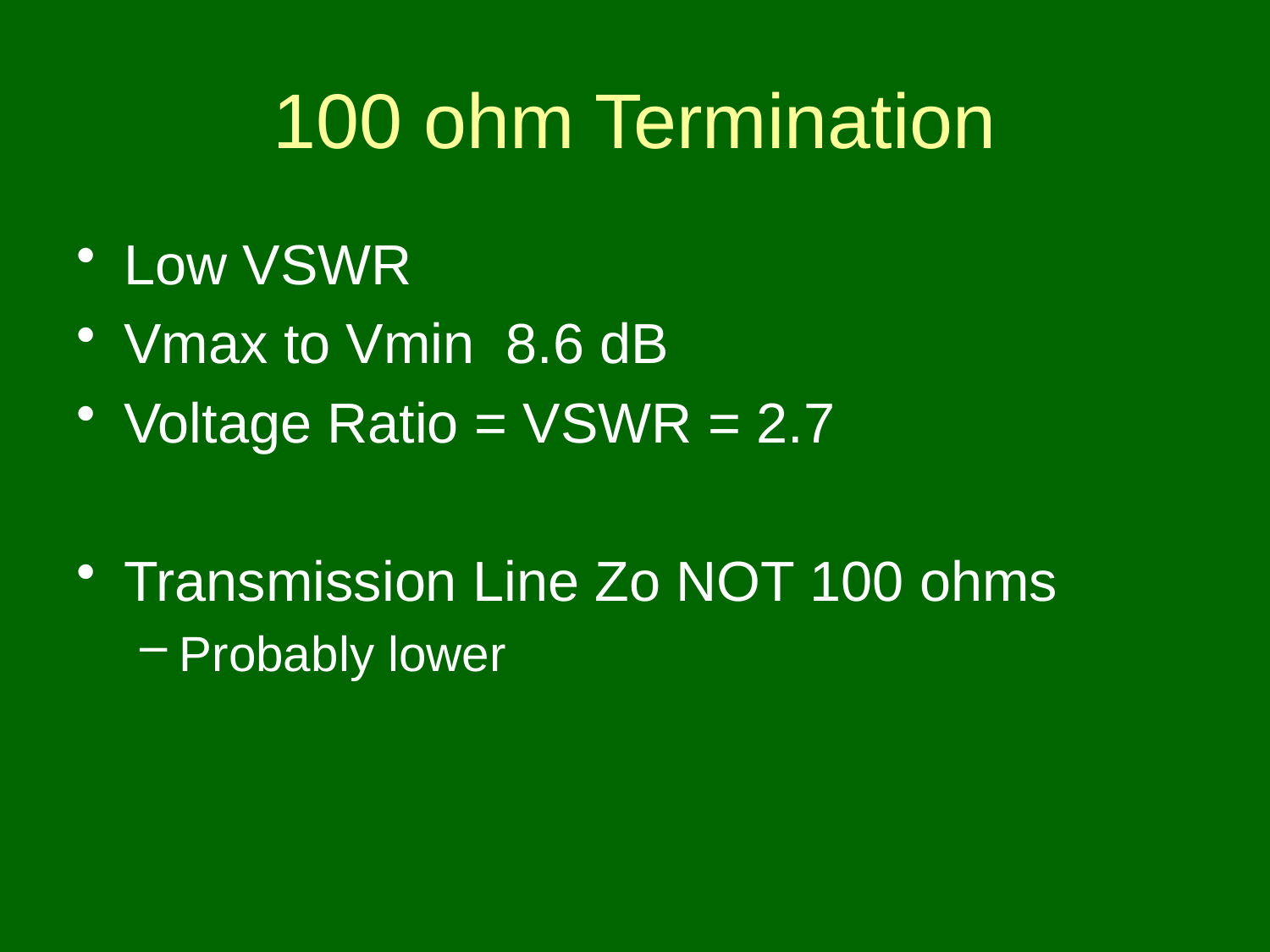

# 100 ohm Termination
Low VSWR
Vmax to Vmin  8.6 dB
Voltage Ratio = VSWR = 2.7

Transmission Line Zo NOT 100 ohms
Probably lower